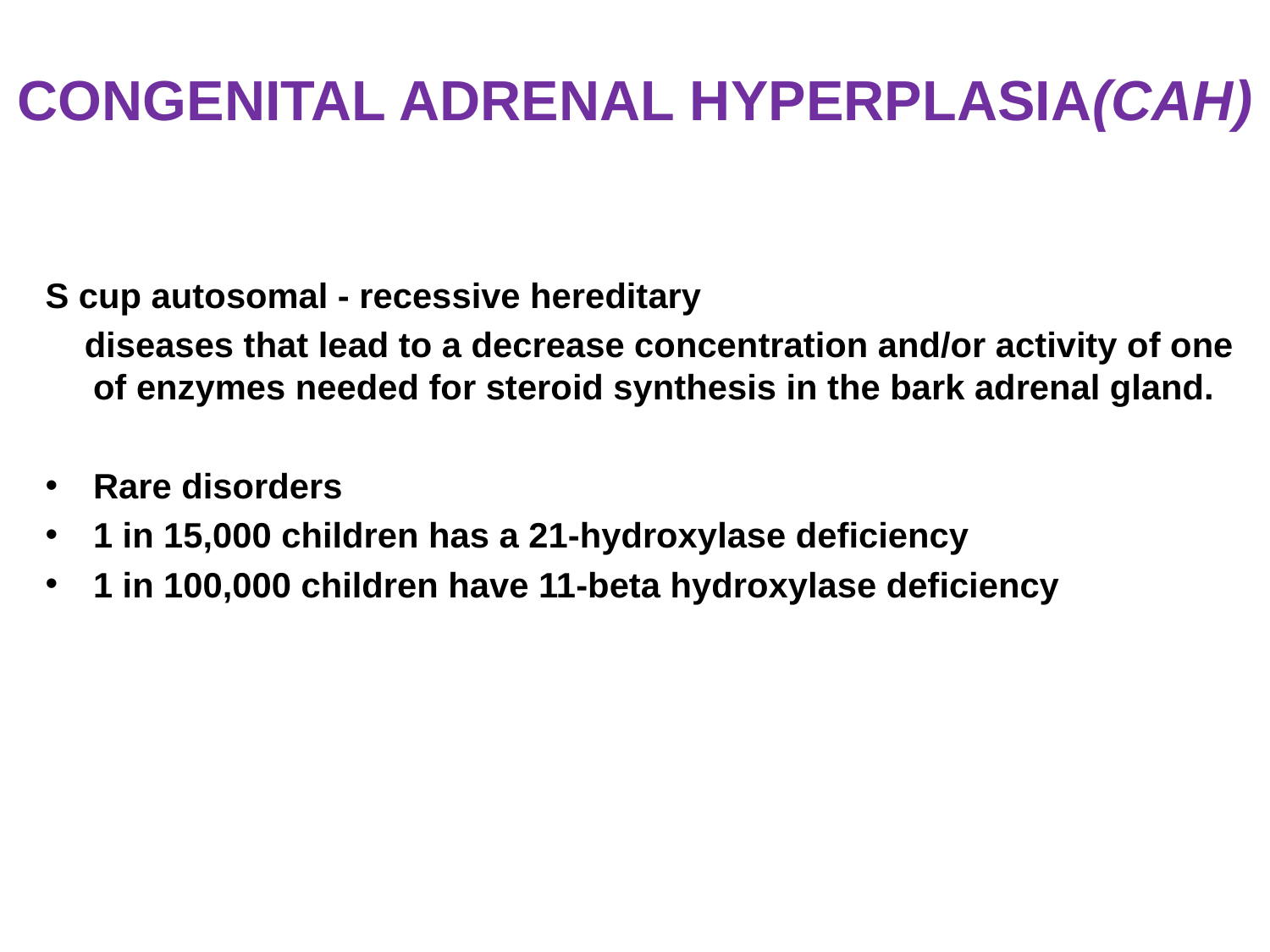

# CONGENITAL ADRENAL HYPERPLASIA(CAH)

S cup autosomal - recessive hereditary
    diseases that lead to a decrease concentration and/or activity of one of enzymes needed for steroid synthesis in the bark adrenal gland.

Rare disorders
1 in 15,000 children has a 21-hydroxylase deficiency
1 in 100,000 children have 11-beta hydroxylase deficiency